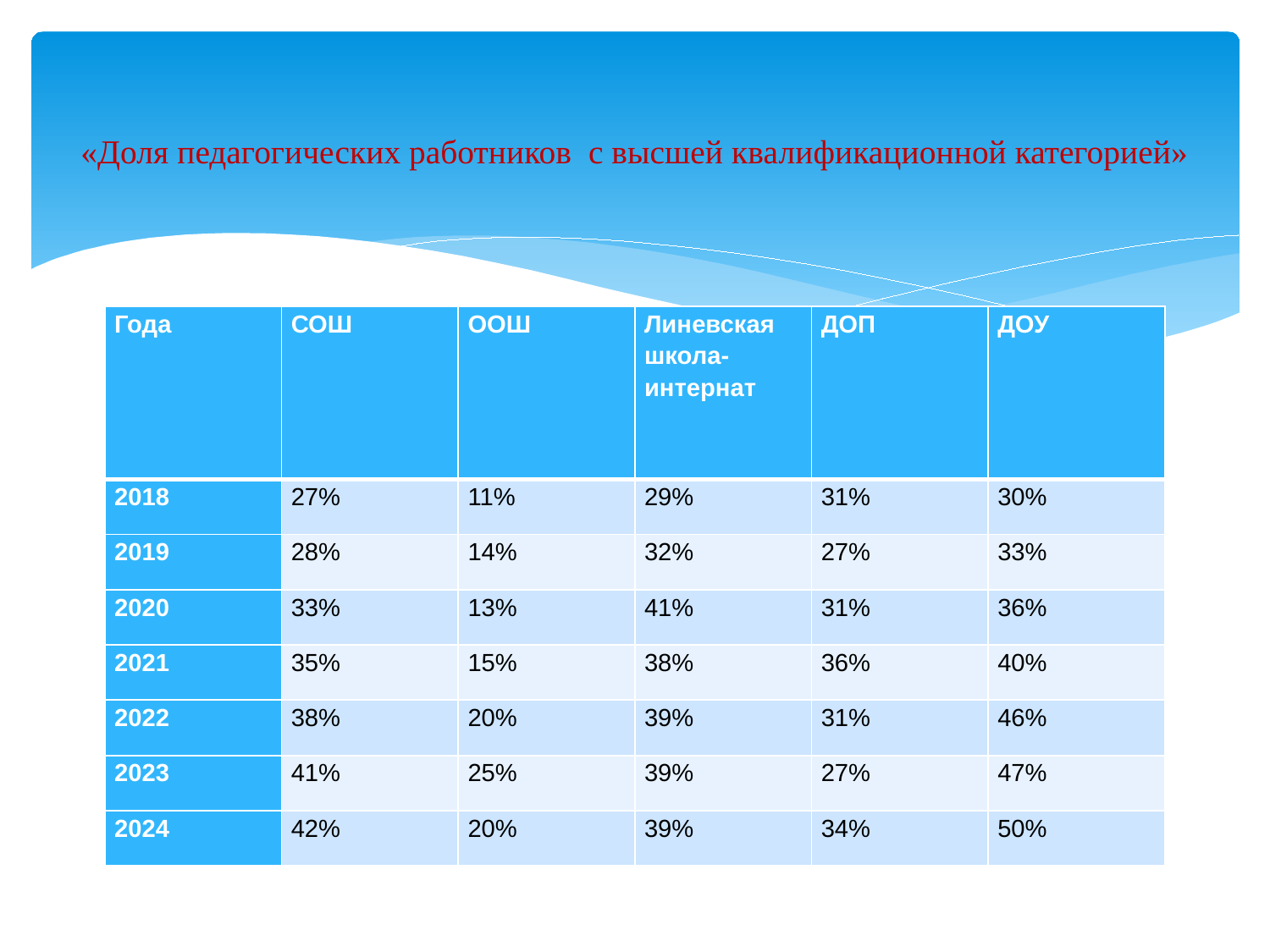

# «Доля педагогических работников  с высшей квалификационной категорией»
| Года | СОШ | ООШ | Линевская школа-интернат | ДОП | ДОУ |
| --- | --- | --- | --- | --- | --- |
| 2018 | 27% | 11% | 29% | 31% | 30% |
| 2019 | 28% | 14% | 32% | 27% | 33% |
| 2020 | 33% | 13% | 41% | 31% | 36% |
| 2021 | 35% | 15% | 38% | 36% | 40% |
| 2022 | 38% | 20% | 39% | 31% | 46% |
| 2023 | 41% | 25% | 39% | 27% | 47% |
| 2024 | 42% | 20% | 39% | 34% | 50% |